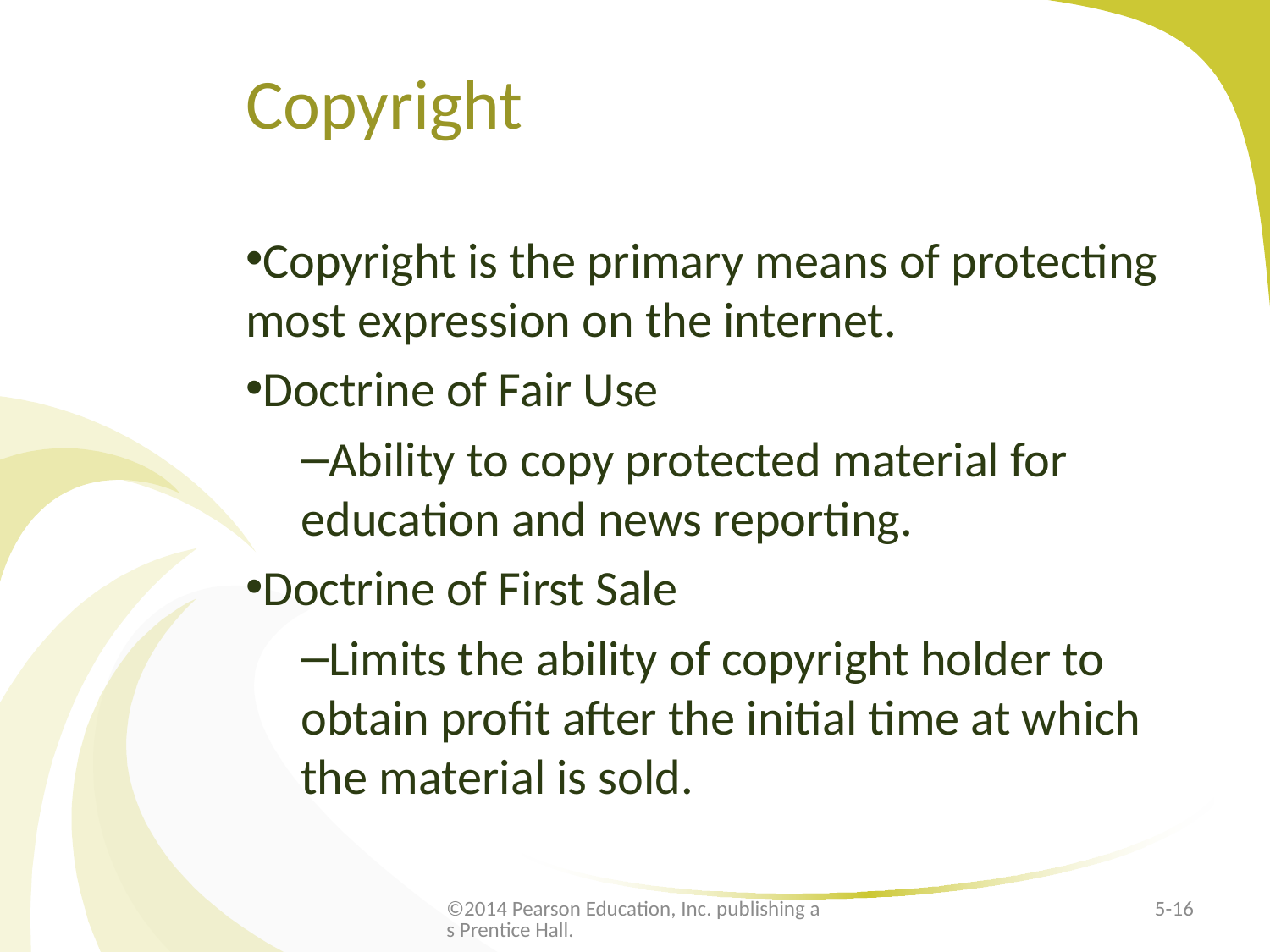

# Copyright
Copyright is the primary means of protecting most expression on the internet.
Doctrine of Fair Use
Ability to copy protected material for education and news reporting.
Doctrine of First Sale
Limits the ability of copyright holder to obtain profit after the initial time at which the material is sold.
©2014 Pearson Education, Inc. publishing as Prentice Hall.
5-16